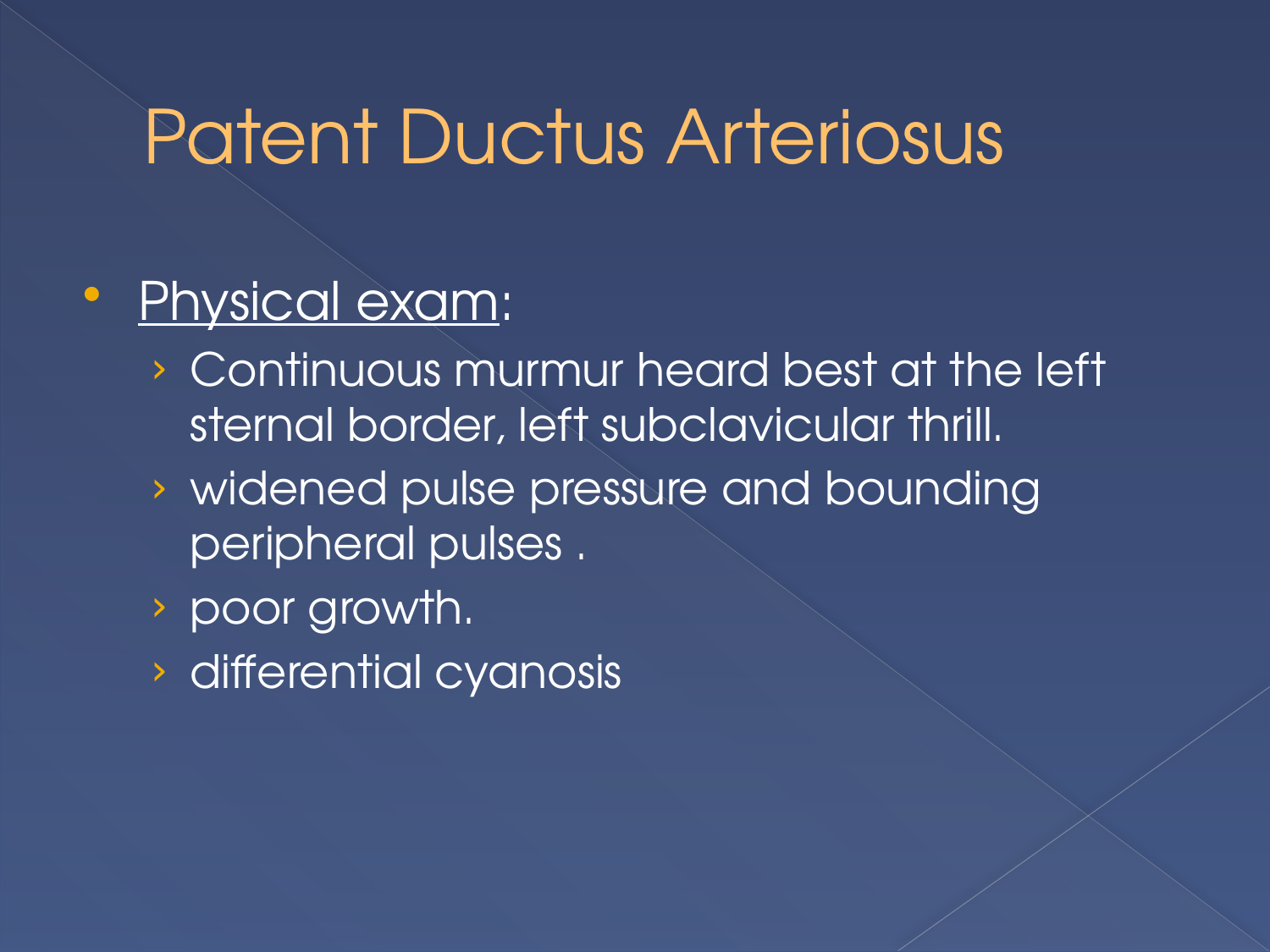

# Patent Ductus Arteriosus
Physical exam:
Continuous murmur heard best at the left sternal border, left subclavicular thrill.
widened pulse pressure and bounding peripheral pulses .
poor growth.
differential cyanosis